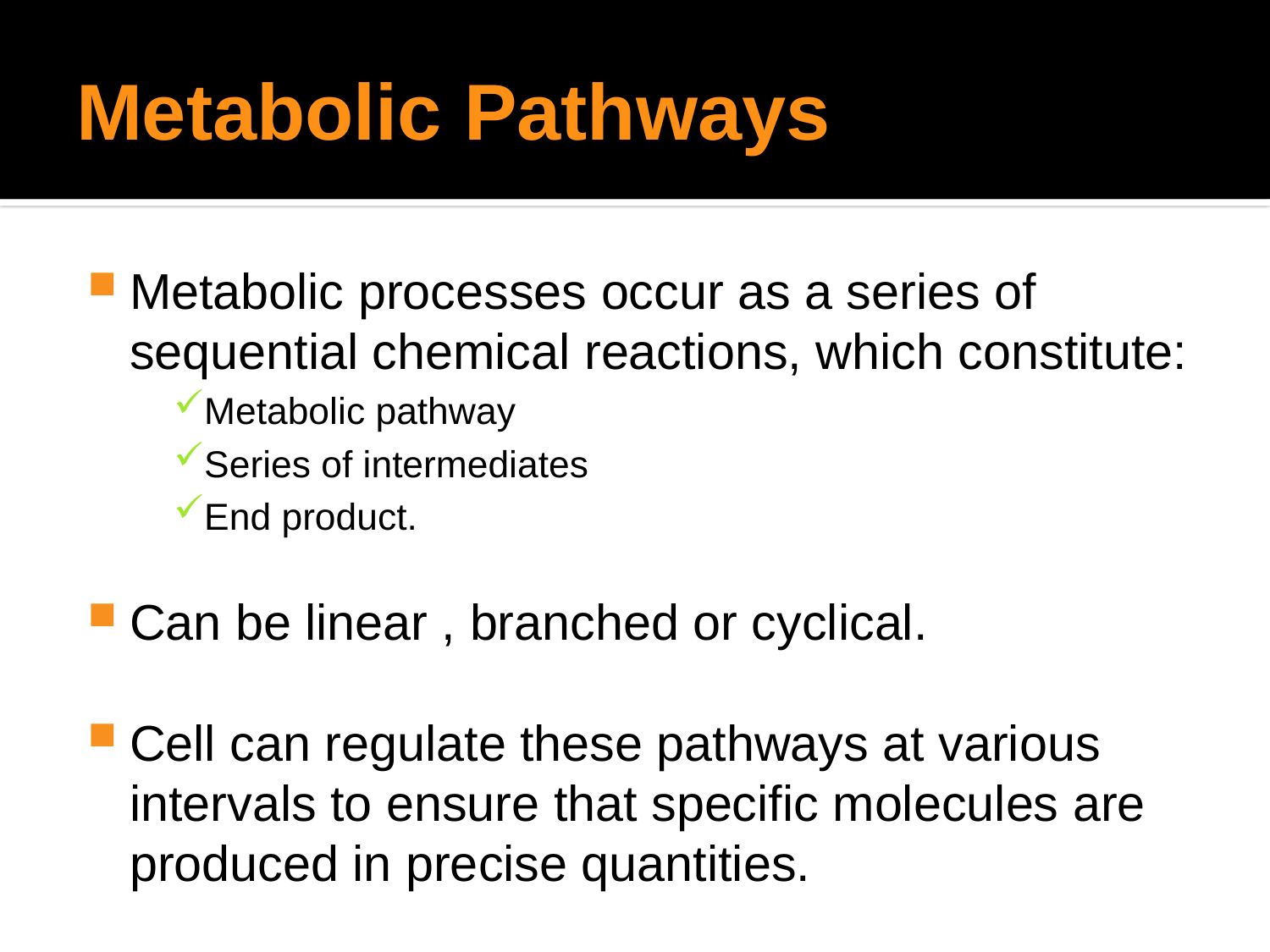

# Metabolic Pathways
Metabolic processes occur as a series of sequential chemical reactions, which constitute:
Metabolic pathway
Series of intermediates
End product.

Can be linear , branched or cyclical.

Cell can regulate these pathways at various intervals to ensure that specific molecules are produced in precise quantities.